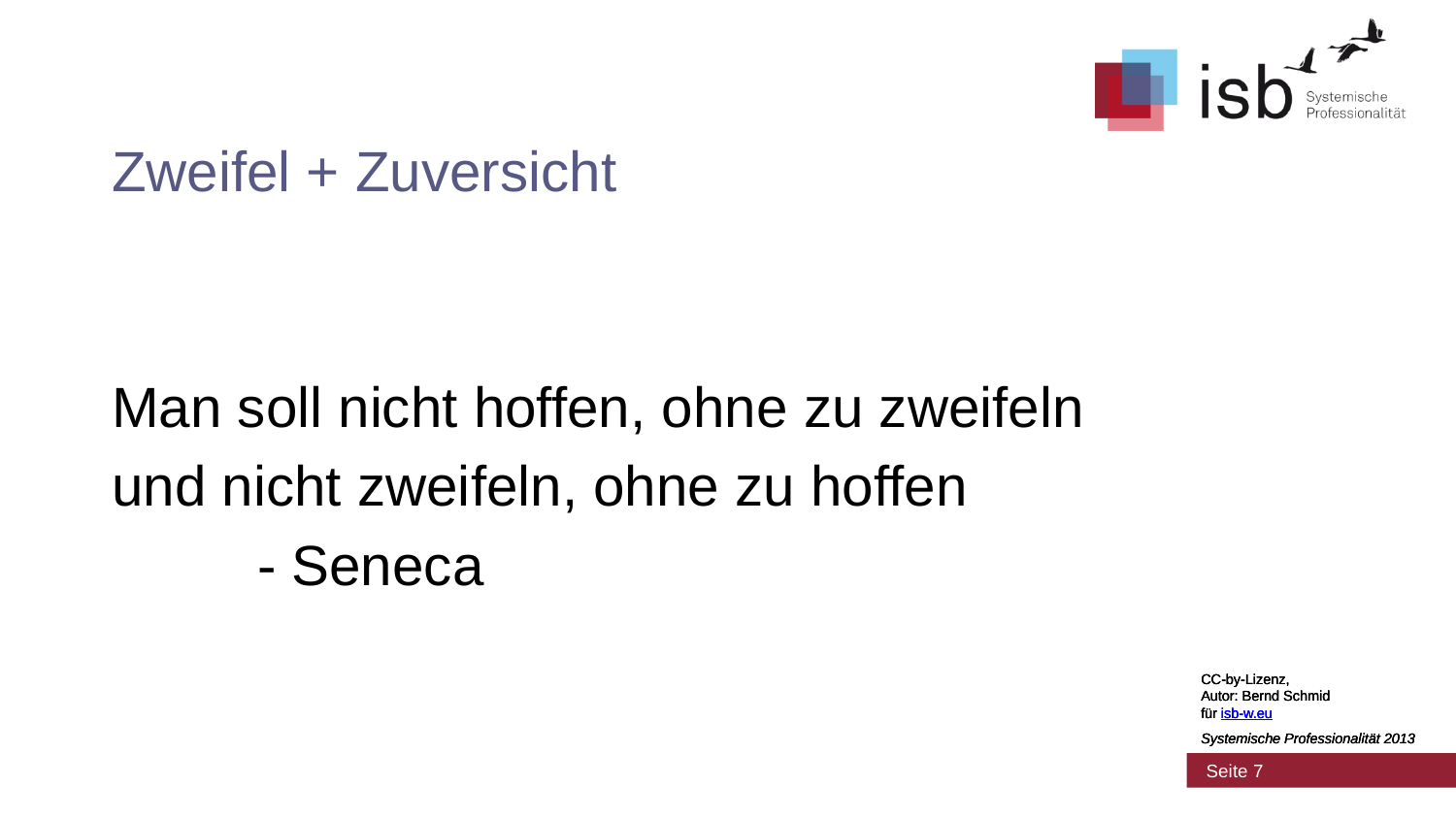

# Zweifel + Zuversicht

Man soll nicht hoffen, ohne zu zweifeln
und nicht zweifeln, ohne zu hoffen
	- Seneca

CC-by-Lizenz,
Autor: Bernd Schmid
für isb-w.eu
Systemische Professionalität 2013

CC-by-Lizenz,
Autor: Bernd Schmid
für isb-w.eu
Systemische Professionalität 2013
 Seite 7